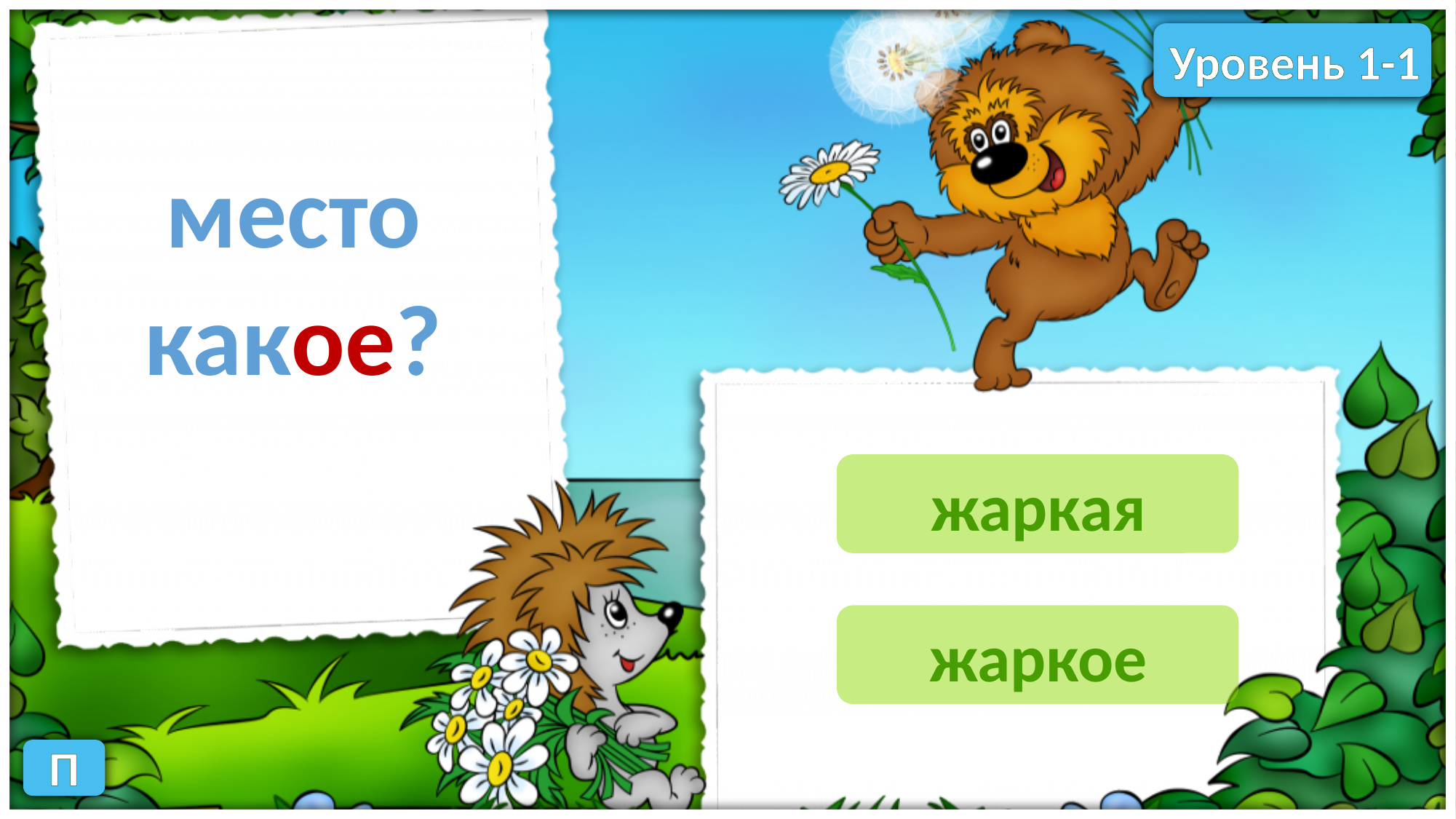

Уровень 1-1
место
какое?

жаркая

жаркое
П